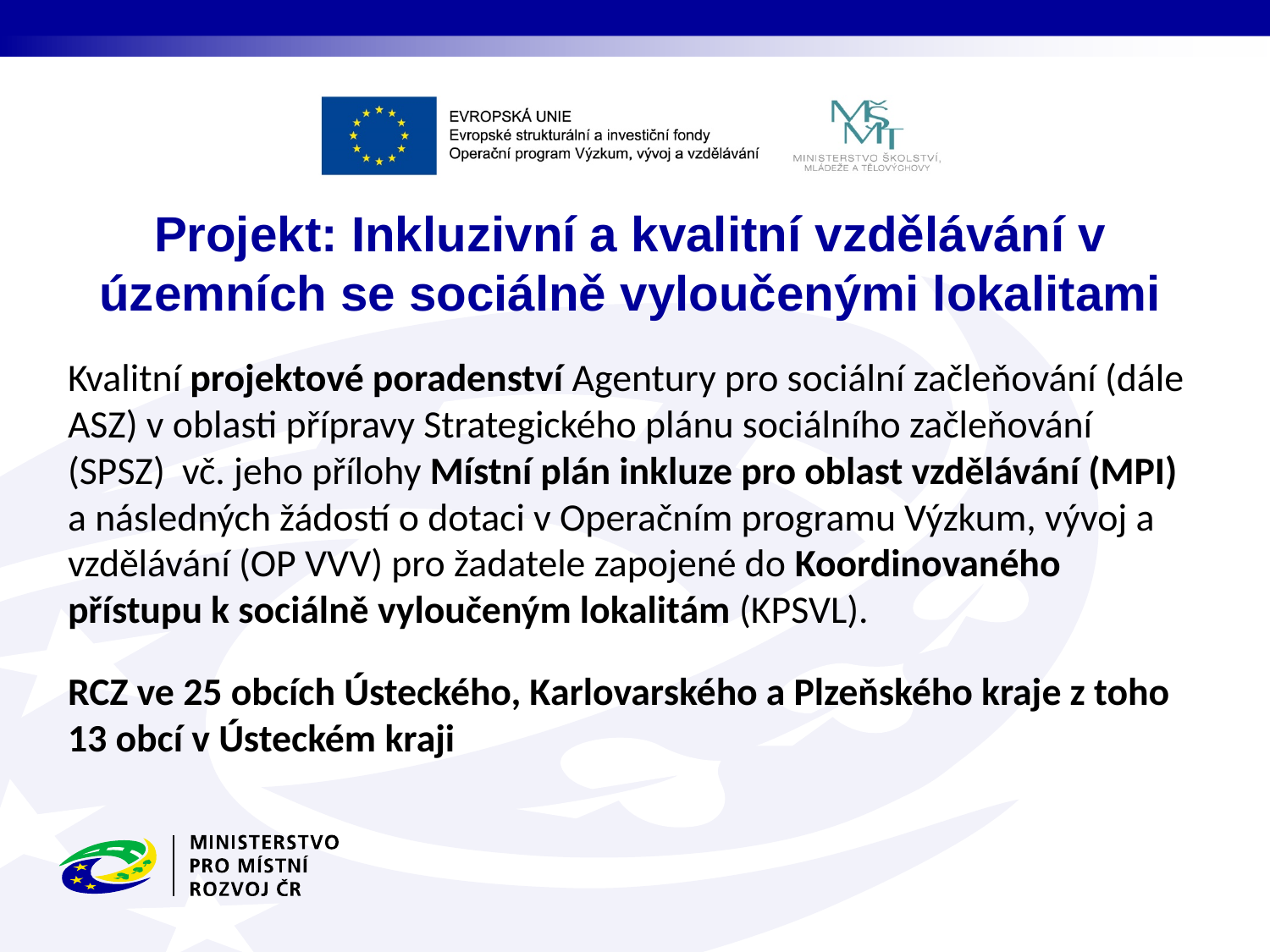

# Projekt: Inkluzivní a kvalitní vzdělávání v územních se sociálně vyloučenými lokalitami
Kvalitní projektové poradenství Agentury pro sociální začleňování (dále ASZ) v oblasti přípravy Strategického plánu sociálního začleňování (SPSZ)  vč. jeho přílohy Místní plán inkluze pro oblast vzdělávání (MPI) a následných žádostí o dotaci v Operačním programu Výzkum, vývoj a vzdělávání (OP VVV) pro žadatele zapojené do Koordinovaného přístupu k sociálně vyloučeným lokalitám (KPSVL).
RCZ ve 25 obcích Ústeckého, Karlovarského a Plzeňského kraje z toho 13 obcí v Ústeckém kraji